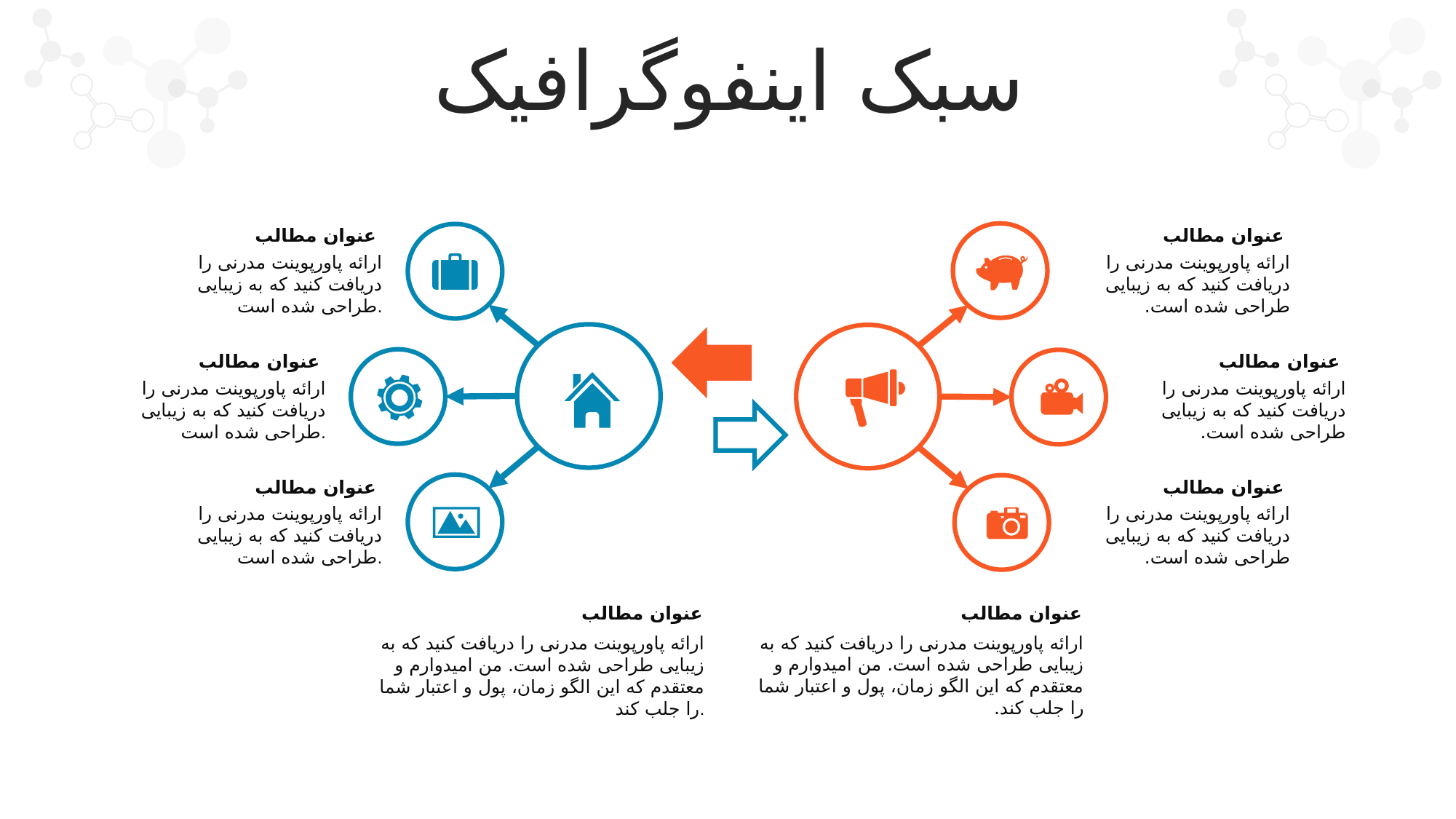

سبک اینفوگرافیک
عنوان مطالب
ارائه پاورپوینت مدرنی را دریافت کنید که به زیبایی طراحی شده است.
عنوان مطالب
ارائه پاورپوینت مدرنی را دریافت کنید که به زیبایی طراحی شده است.

عنوان مطالب
ارائه پاورپوینت مدرنی را دریافت کنید که به زیبایی طراحی شده است.
عنوان مطالب
ارائه پاورپوینت مدرنی را دریافت کنید که به زیبایی طراحی شده است.

عنوان مطالب
ارائه پاورپوینت مدرنی را دریافت کنید که به زیبایی طراحی شده است.
عنوان مطالب
ارائه پاورپوینت مدرنی را دریافت کنید که به زیبایی طراحی شده است.

عنوان مطالب
ارائه پاورپوینت مدرنی را دریافت کنید که به زیبایی طراحی شده است. من امیدوارم و معتقدم که این الگو زمان، پول و اعتبار شما را جلب کند.
عنوان مطالب
ارائه پاورپوینت مدرنی را دریافت کنید که به زیبایی طراحی شده است. من امیدوارم و معتقدم که این الگو زمان، پول و اعتبار شما را جلب کند.